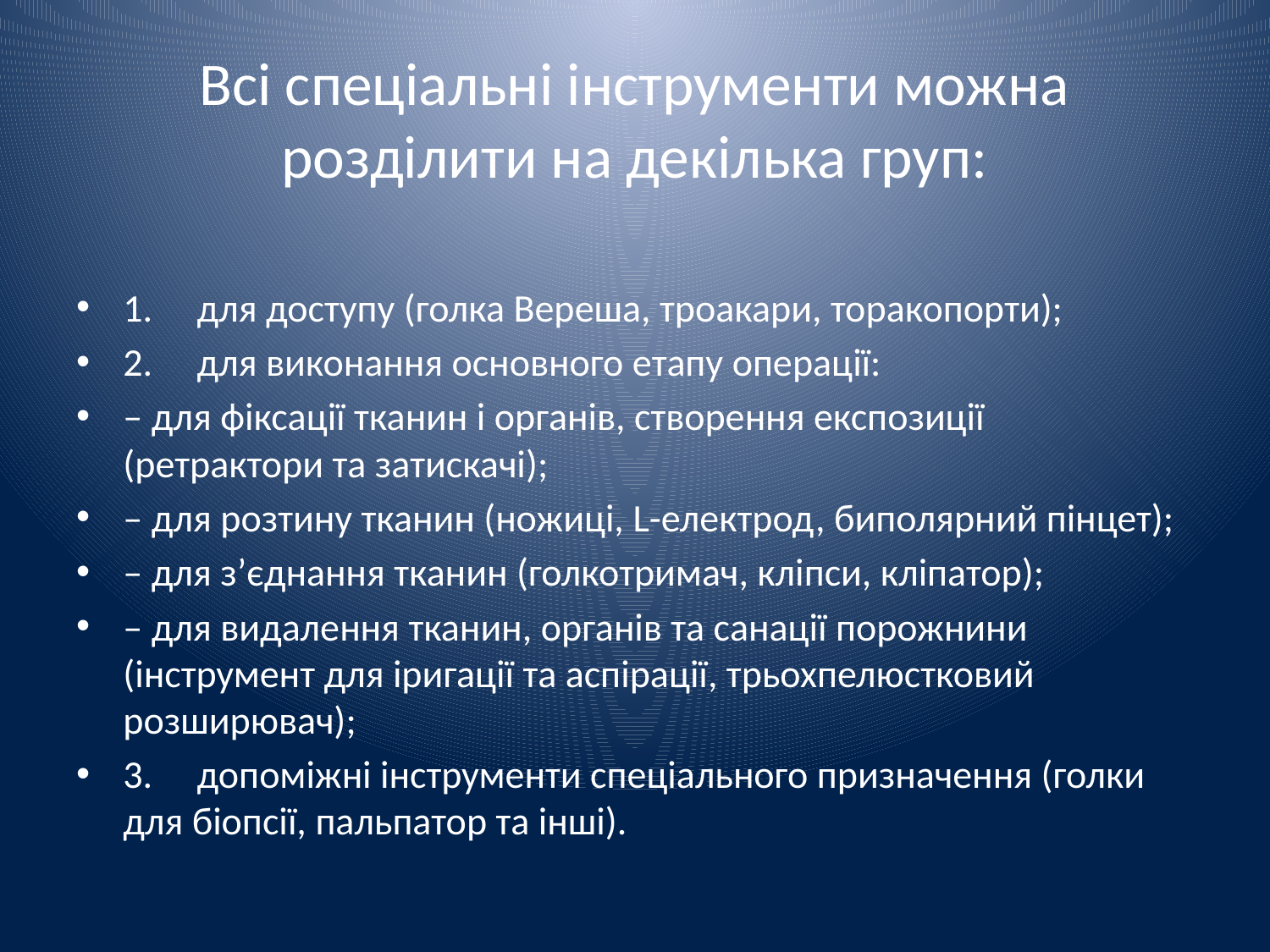

# Всі спеціальні інструменти можна розділити на декілька груп:

1.     для доступу (голка Вереша, троакари, торакопорти);
2.     для виконання основного етапу операції:
– для фіксації тканин і органів, створення експозиції (ретрактори та затискачі);
– для розтину тканин (ножиці, L-електрод, биполярний пінцет);
– для з’єднання тканин (голкотримач, кліпси, кліпатор);
– для видалення тканин, органів та санації порожнини (інструмент для іригації та аспірації, трьохпелюстковий розширювач);
3.     допоміжні інструменти спеціального призначення (голки для біопсії, пальпатор та інші).